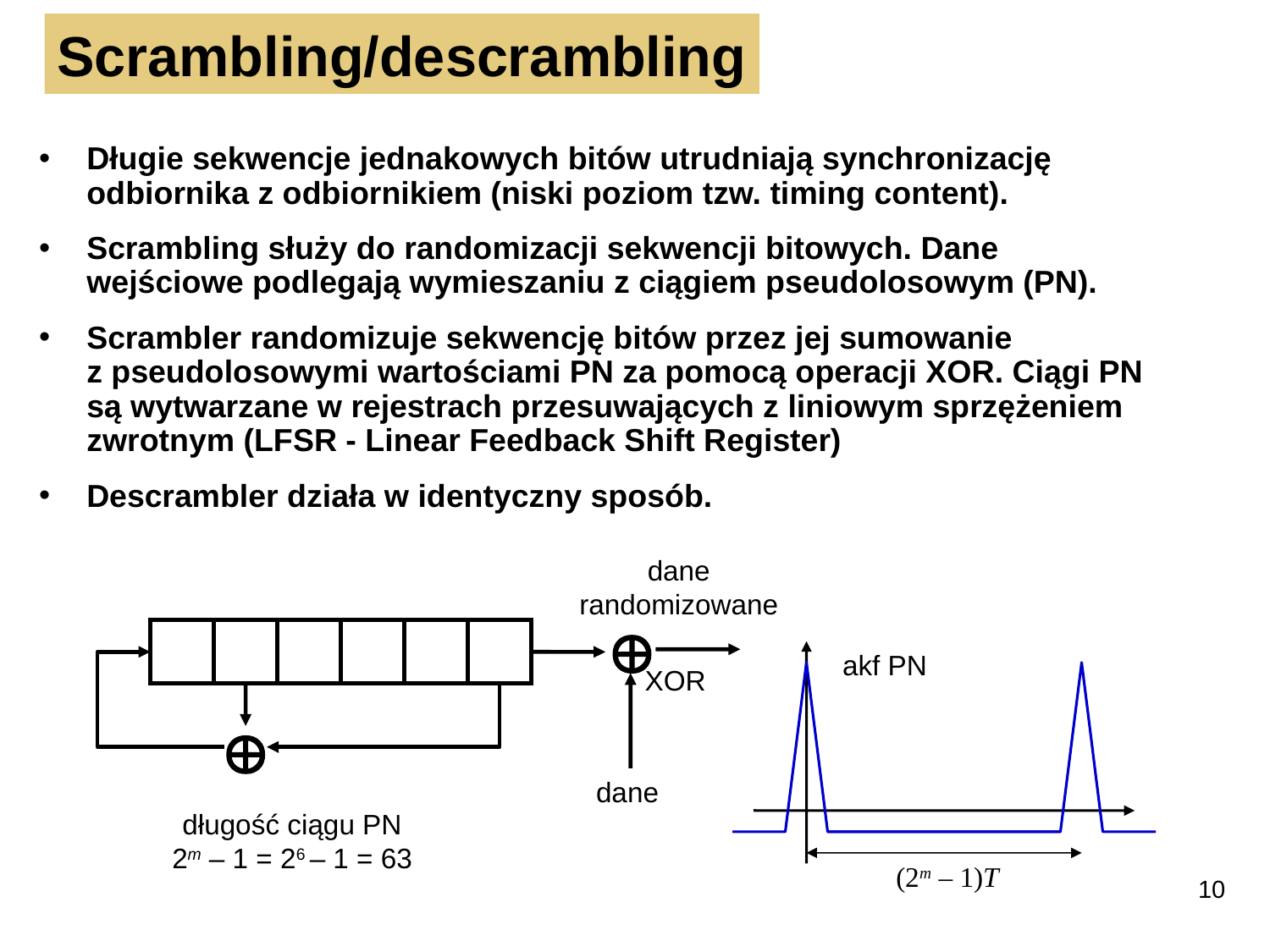

Scrambling/descrambling
Długie sekwencje jednakowych bitów utrudniają synchronizację
odbiornika z odbiornikiem (niski poziom tzw. timing content).
Scrambling służy do randomizacji sekwencji bitowych. Dane wejściowe podlegają wymieszaniu z ciągiem pseudolosowym (PN).
Scrambler randomizuje sekwencję bitów przez jej sumowanie
z pseudolosowymi wartościami PN za pomocą operacji XOR. Ciągi PN są wytwarzane w rejestrach przesuwających z liniowym sprzężeniem zwrotnym (LFSR - Linear Feedback Shift Register)
Descrambler działa w identyczny sposób.

dane
randomizowane
⊕

⊕
dane
długość ciągu PN
2m – 1 = 26 – 1 = 63

akf PN

(2m – 1)T
XOR
10